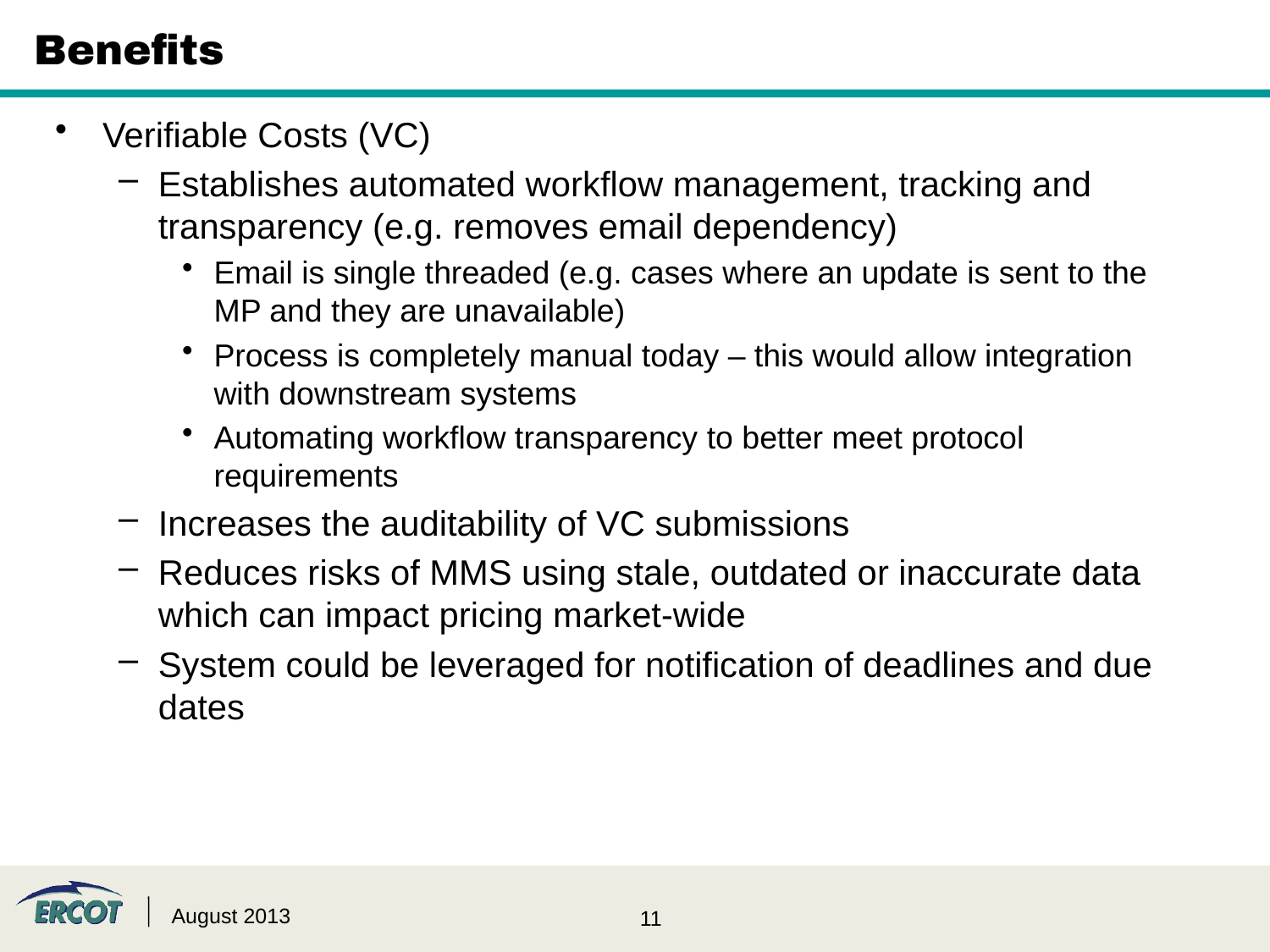

# Benefits
Verifiable Costs (VC)
Establishes automated workflow management, tracking and transparency (e.g. removes email dependency)
Email is single threaded (e.g. cases where an update is sent to the MP and they are unavailable)
Process is completely manual today – this would allow integration with downstream systems
Automating workflow transparency to better meet protocol requirements
Increases the auditability of VC submissions
Reduces risks of MMS using stale, outdated or inaccurate data which can impact pricing market-wide
System could be leveraged for notification of deadlines and due dates

August 2013